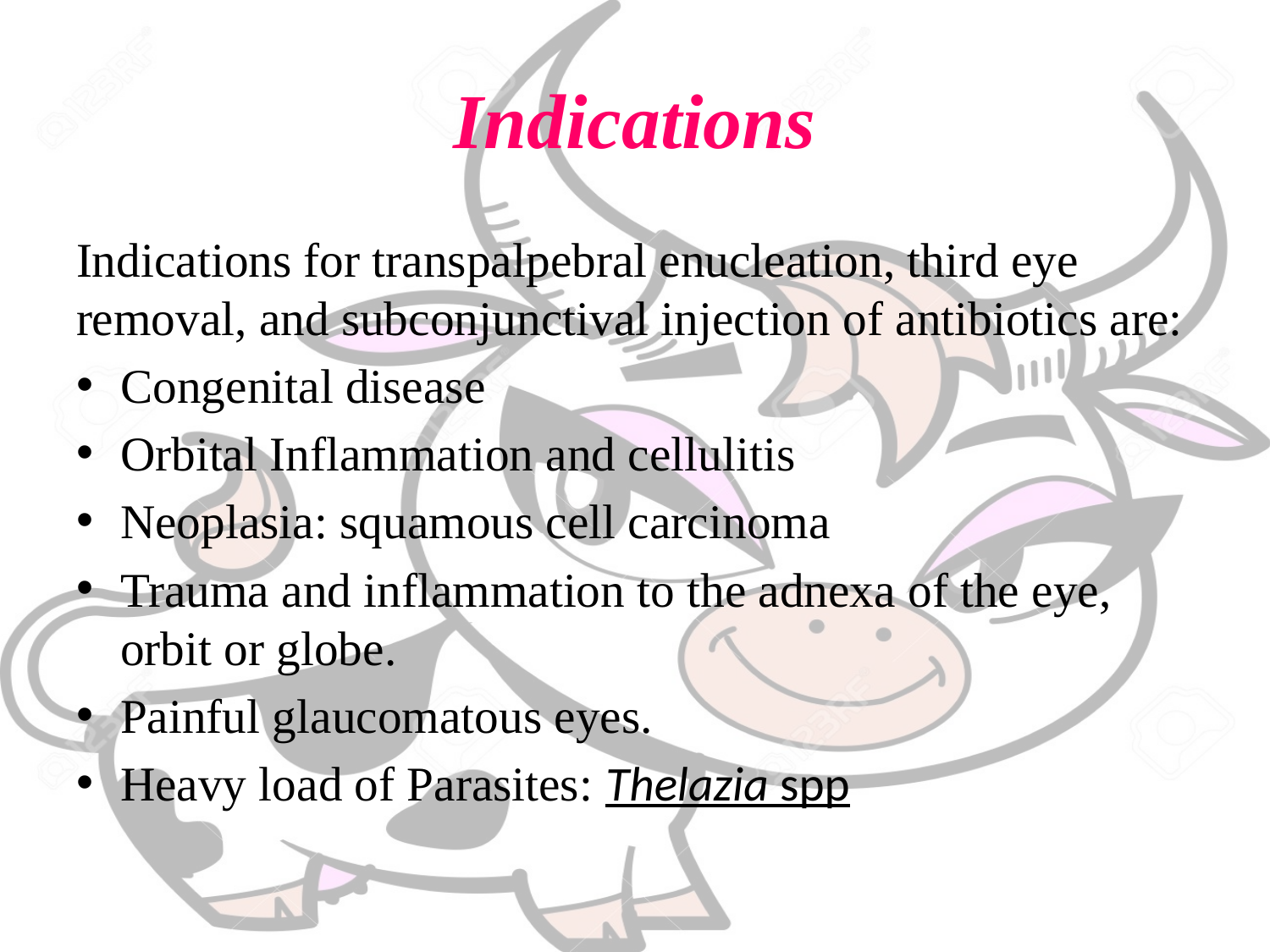

# Indications
Indications for transpalpebral enucleation, third eye removal, and subconjunctival injection of antibiotics are:
Congenital disease
Orbital Inflammation and cellulitis
Neoplasia: squamous cell carcinoma
Trauma and inflammation to the adnexa of the eye, orbit or globe.
Painful glaucomatous eyes.
Heavy load of Parasites: Thelazia spp